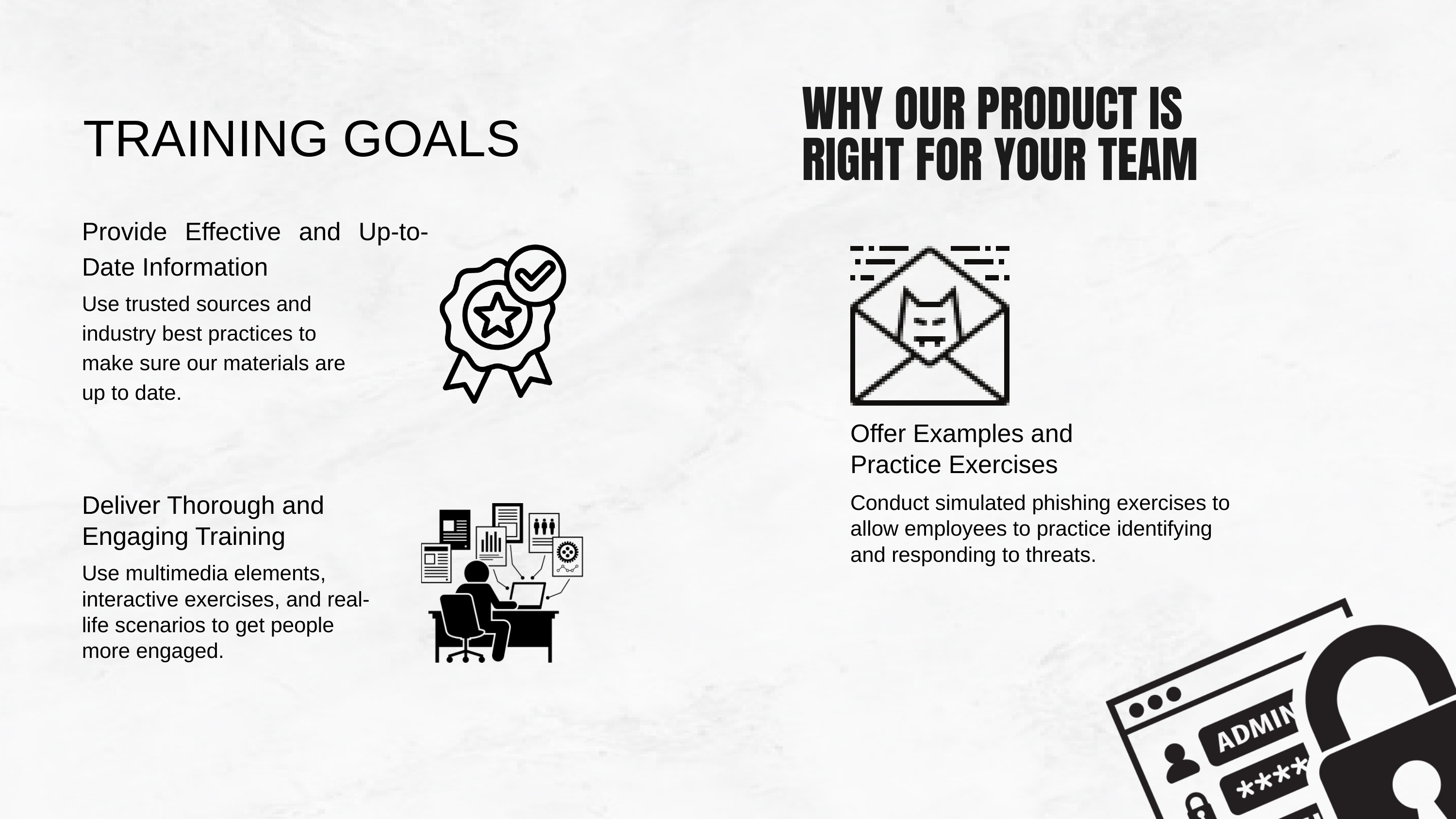

WHY OUR PRODUCT IS RIGHT FOR YOUR TEAM
TRAINING GOALS
Provide Effective and Up-to-Date Information

Use trusted sources and industry best practices to make sure our materials are up to date.
Offer Examples and Practice Exercises
Deliver Thorough and Engaging Training
Conduct simulated phishing exercises to allow employees to practice identifying and responding to threats.

Use multimedia elements, interactive exercises, and real-life scenarios to get people more engaged.